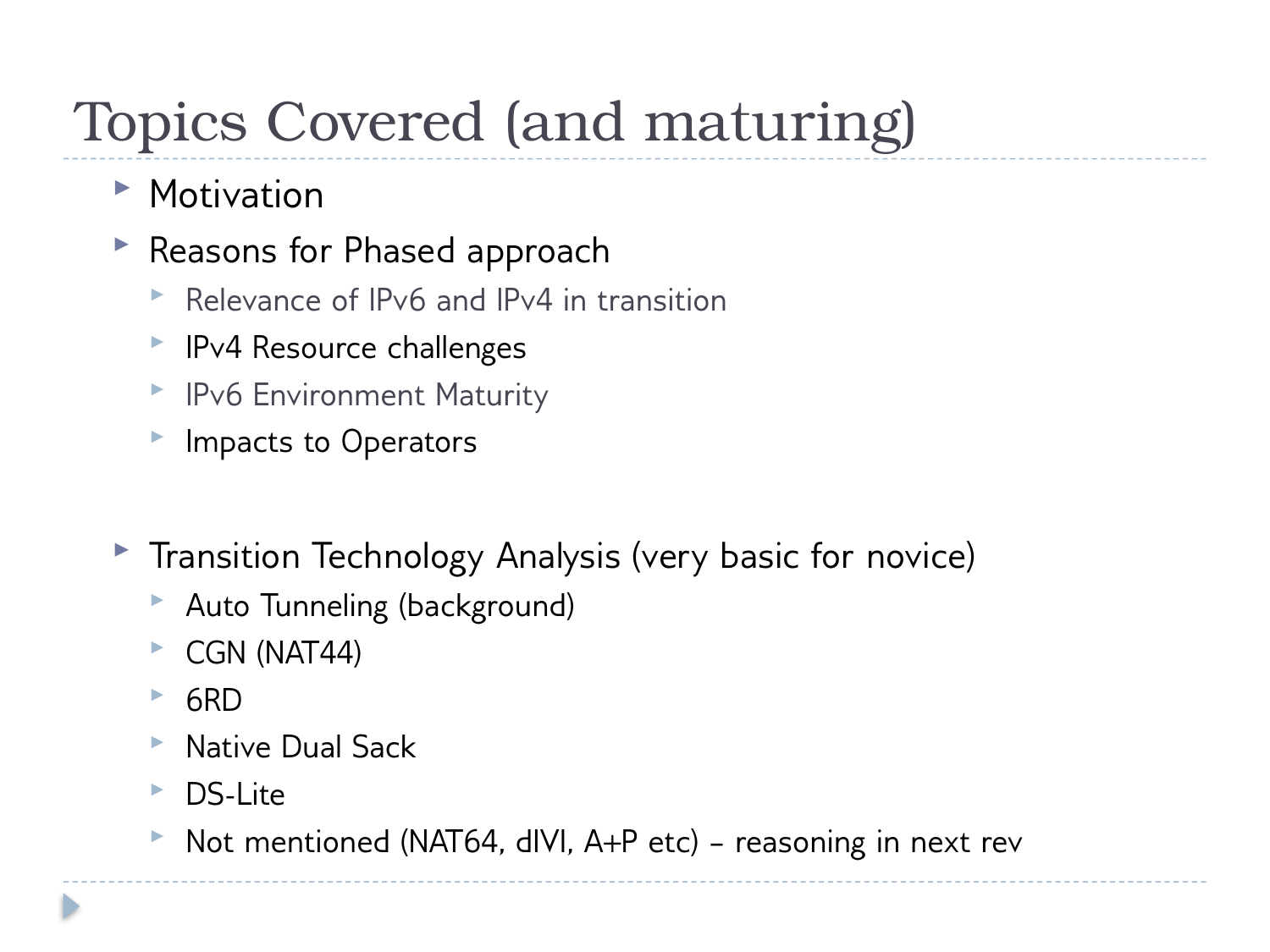

# Topics Covered (and maturing)
Motivation
Reasons for Phased approach
Relevance of IPv6 and IPv4 in transition
IPv4 Resource challenges
IPv6 Environment Maturity
Impacts to Operators

Transition Technology Analysis (very basic for novice)
Auto Tunneling (background)
CGN (NAT44)
6RD
Native Dual Sack
DS-Lite
Not mentioned (NAT64, dIVI, A+P etc) – reasoning in next rev